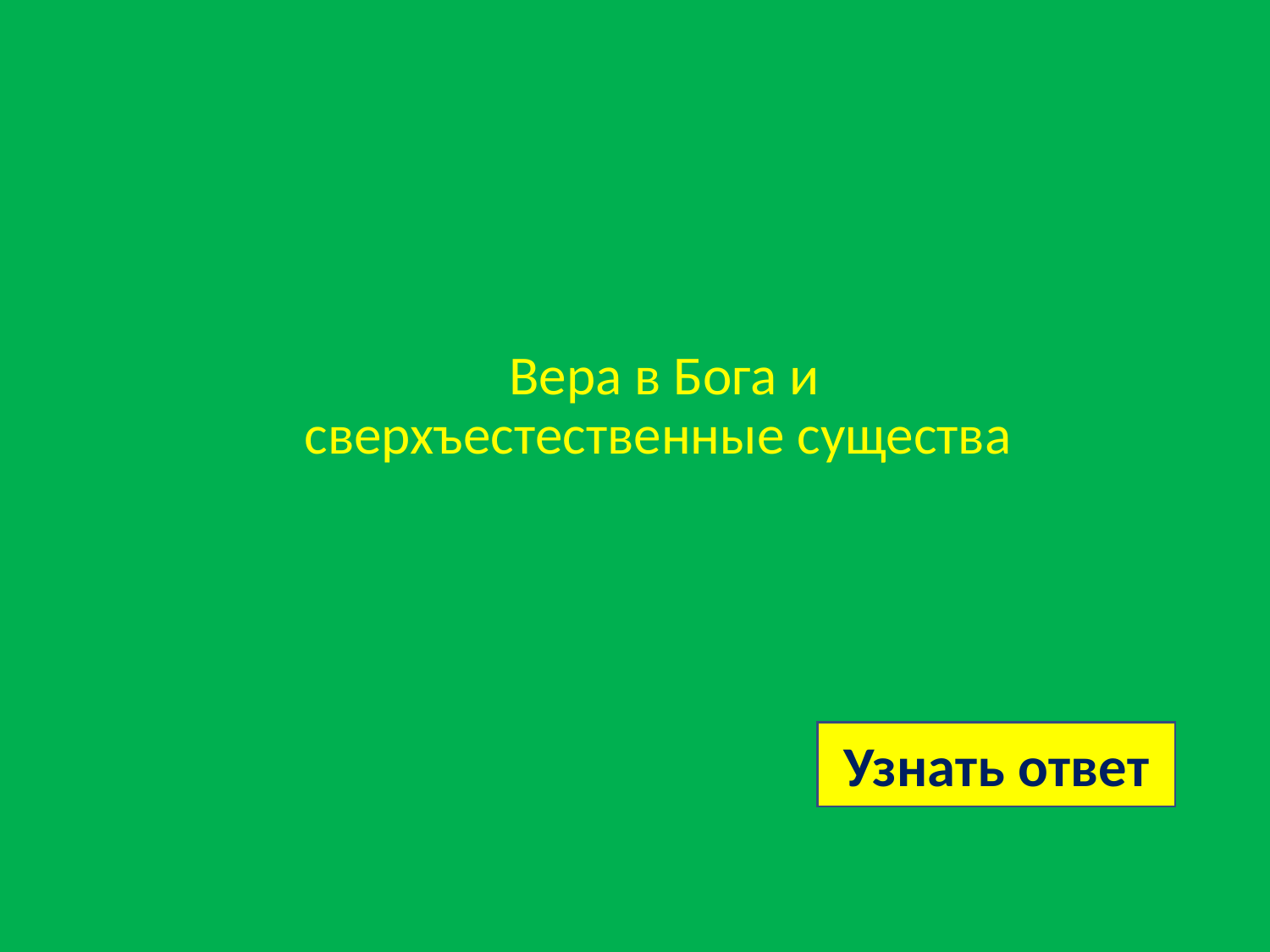

# Вера в Бога и сверхъестественные существа